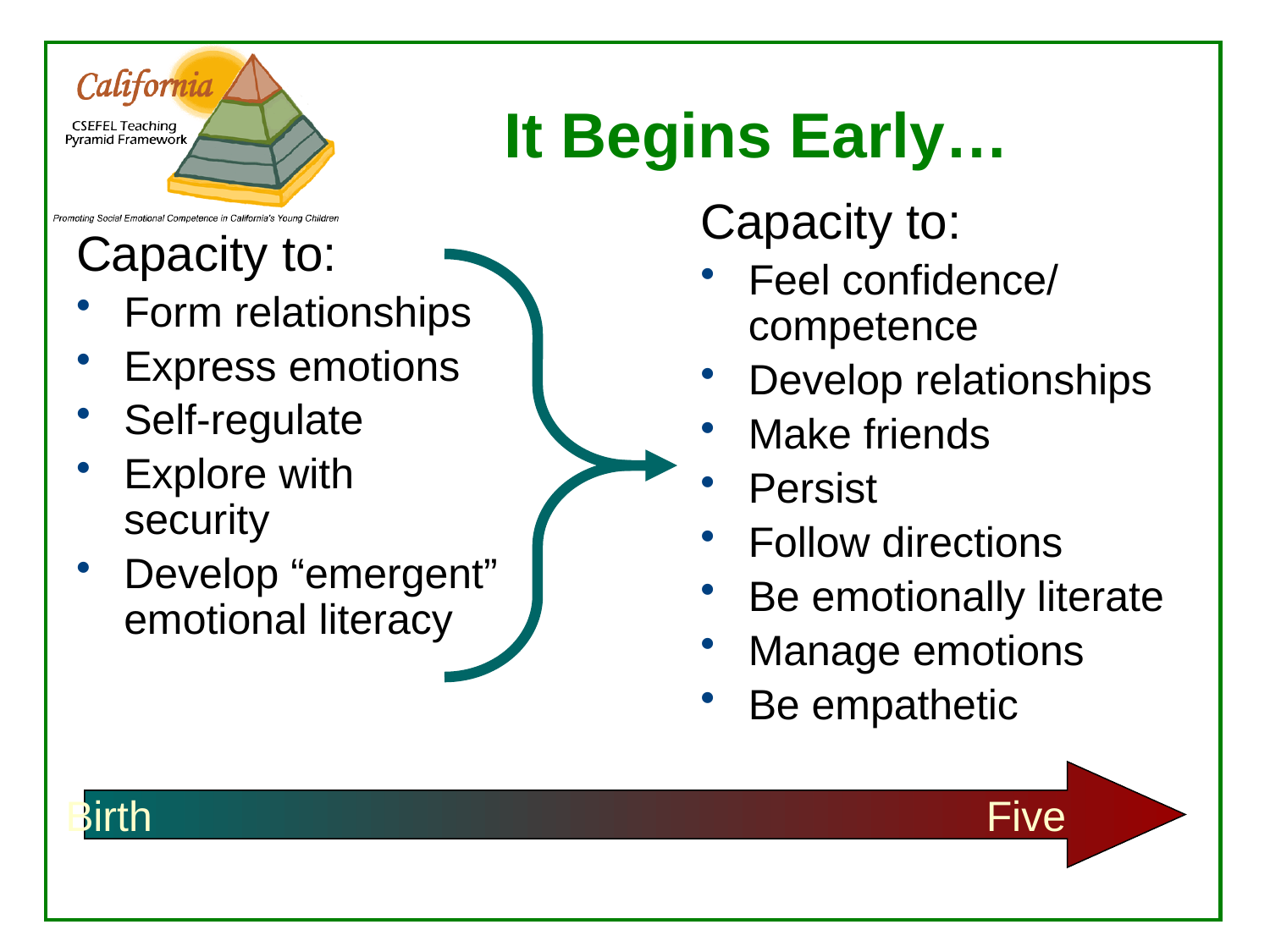

It Begins Early…
Capacity to:
Feel confidence/ competence
Develop relationships
Make friends
Persist
Follow directions
Be emotionally literate
Manage emotions
Be empathetic
Capacity to:
Form relationships
Express emotions
Self-regulate
Explore with security
Develop “emergent” emotional literacy

Birth
Five